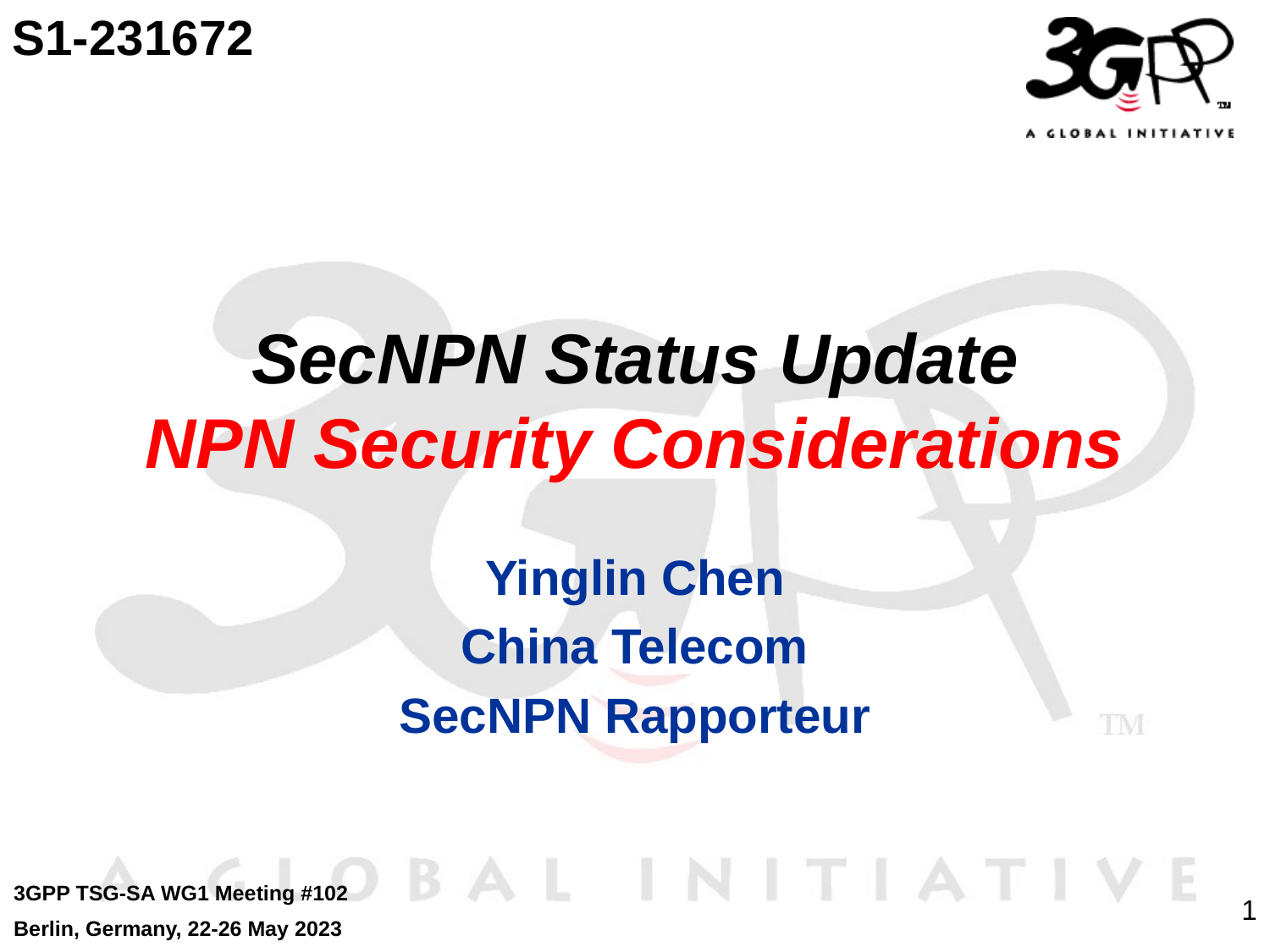

S1-231672
# SecNPN Status Update NPN Security Considerations
Yinglin Chen
China Telecom
SecNPN Rapporteur
3GPP TSG-SA WG1 Meeting #102
Berlin, Germany, 22-26 May 2023
1